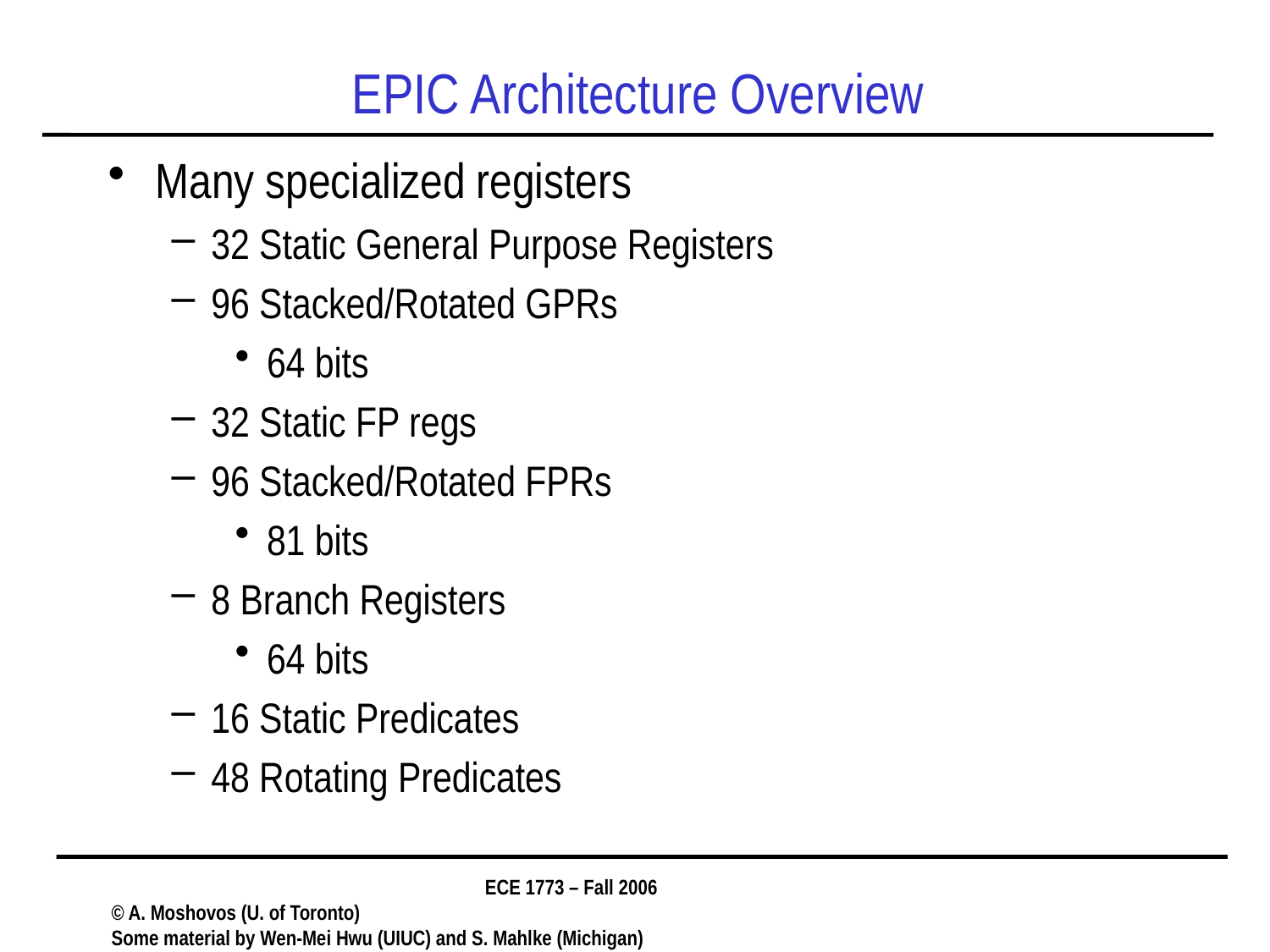

# EPIC Architecture Overview
Many specialized registers
32 Static General Purpose Registers
96 Stacked/Rotated GPRs
64 bits
32 Static FP regs
96 Stacked/Rotated FPRs
81 bits
8 Branch Registers
64 bits
16 Static Predicates
48 Rotating Predicates
ECE 1773 – Fall 2006
© A. Moshovos (U. of Toronto)
Some material by Wen-Mei Hwu (UIUC) and S. Mahlke (Michigan)